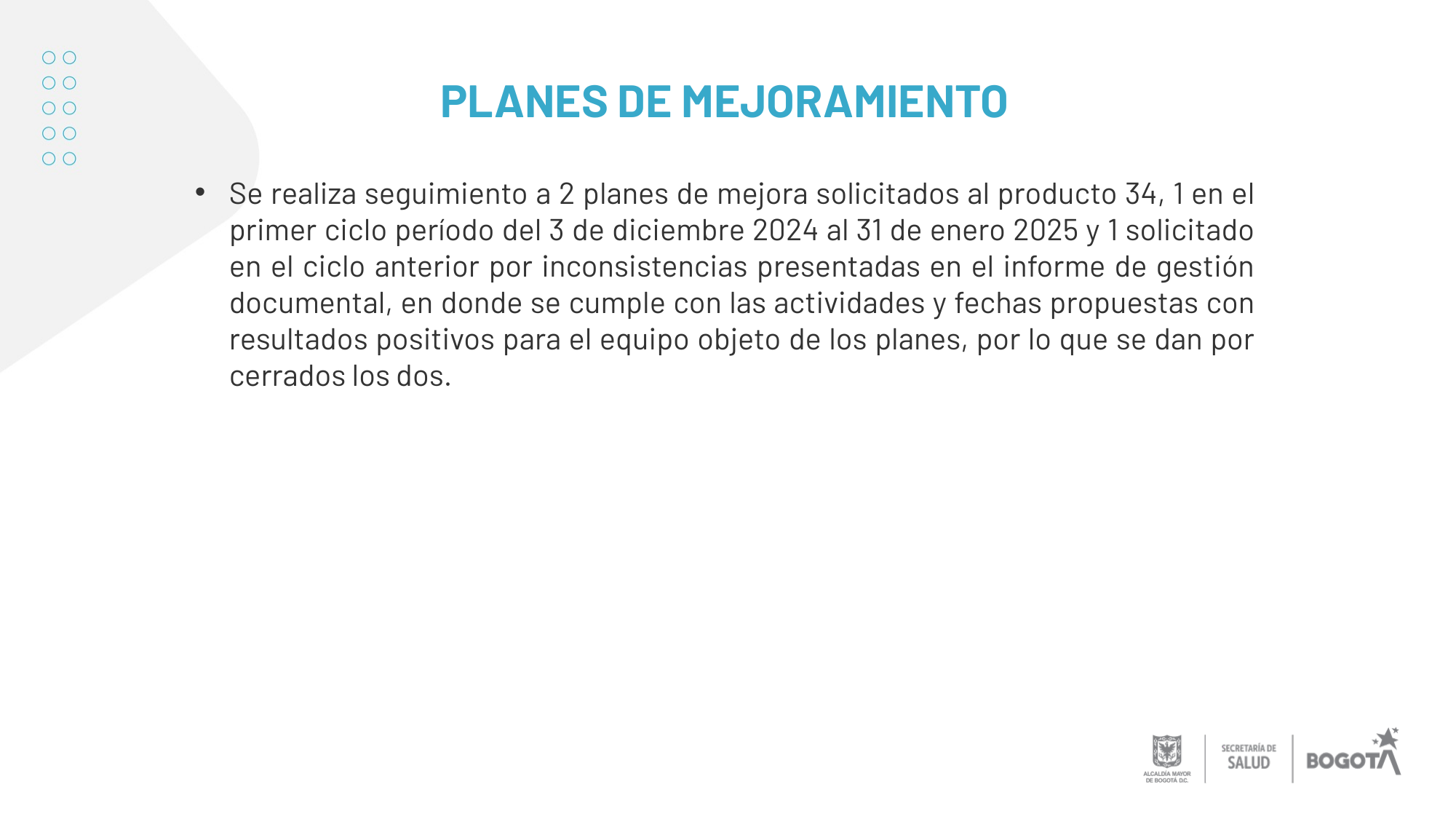

# PLANES DE MEJORAMIENTO

Se realiza seguimiento a 2 planes de mejora solicitados al producto 34, 1 en el primer ciclo período del 3 de diciembre 2024 al 31 de enero 2025 y 1 solicitado en el ciclo anterior por inconsistencias presentadas en el informe de gestión documental, en donde se cumple con las actividades y fechas propuestas con resultados positivos para el equipo objeto de los planes, por lo que se dan por cerrados los dos.